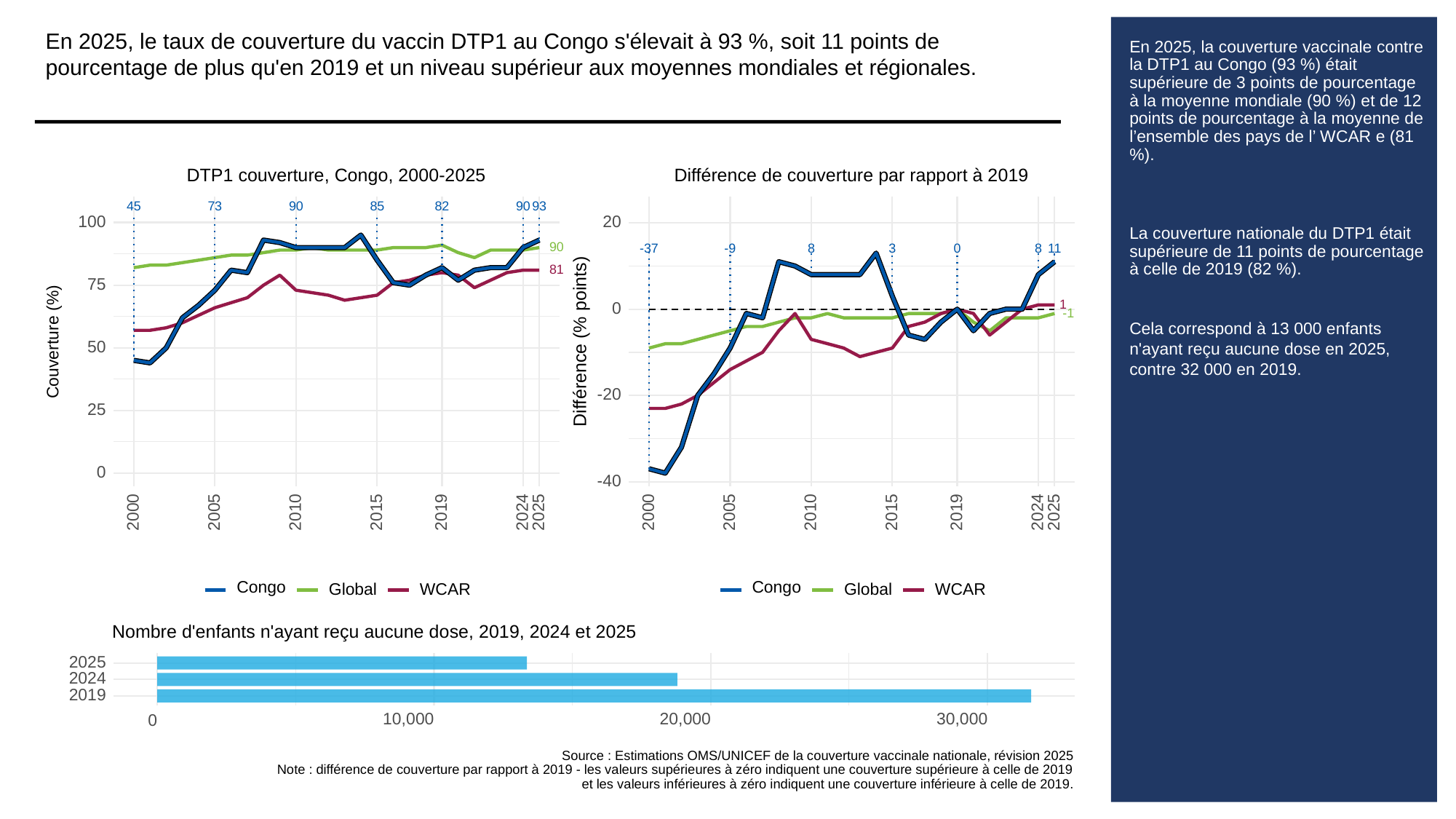

En 2025, le taux de couverture du vaccin DTP1 au Congo s'élevait à 93 %, soit 11 points de pourcentage de plus qu'en 2019 et un niveau supérieur aux moyennes mondiales et régionales.
# En 2025, la couverture vaccinale contre la DTP1 au Congo (93 %) était supérieure de 3 points de pourcentage à la moyenne mondiale (90 %) et de 12 points de pourcentage à la moyenne de l’ensemble des pays de l’ WCAR e (81 %).

La couverture nationale du DTP1 était supérieure de 11 points de pourcentage à celle de 2019 (82 %).

Cela correspond à 13 000 enfants n'ayant reçu aucune dose en 2025, contre 32 000 en 2019.

DTP1 couverture, Congo, 2000-2025
Différence de couverture par rapport à 2019

73
93
90
85
82
90
45
100
20

90
-37
3
-9
8
0
8
11

81

75

1
0

-1

Différence (% points)
Couverture (%)
50

-20

25

0

-40

2000
2005
2010
2015
2019
2024
2025
2000
2005
2010
2015
2019
2024
2025
Congo
Congo
Global
WCAR
Global
WCAR

Nombre d'enfants n'ayant reçu aucune dose, 2019, 2024 et 2025

2025

2024

2019

10,000
20,000
30,000
0
Source : Estimations OMS/UNICEF de la couverture vaccinale nationale, révision 2025
Note : différence de couverture par rapport à 2019 - les valeurs supérieures à zéro indiquent une couverture supérieure à celle de 2019
et les valeurs inférieures à zéro indiquent une couverture inférieure à celle de 2019.